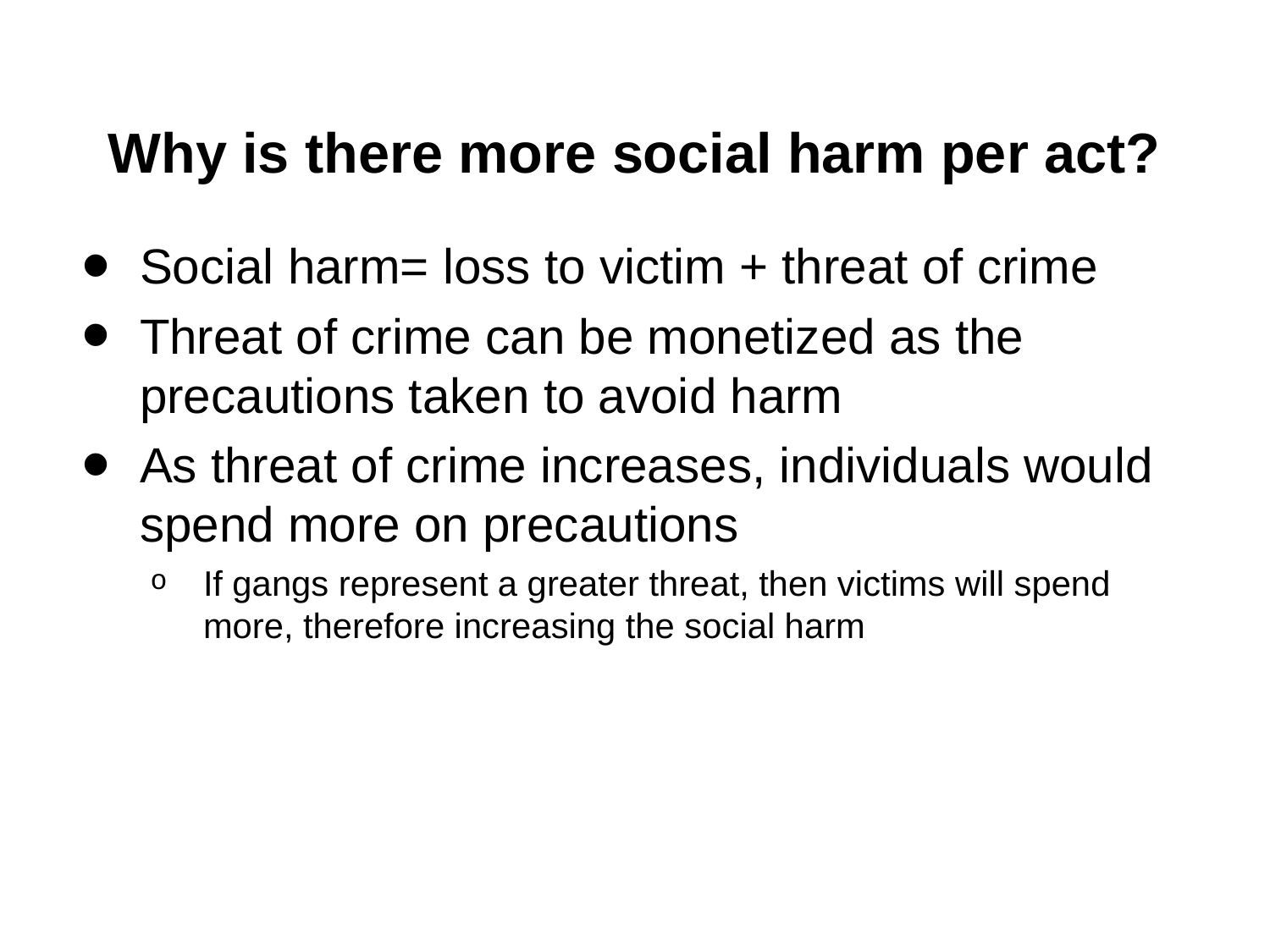

# Why is there more social harm per act?
Social harm= loss to victim + threat of crime
Threat of crime can be monetized as the precautions taken to avoid harm
As threat of crime increases, individuals would spend more on precautions
If gangs represent a greater threat, then victims will spend more, therefore increasing the social harm